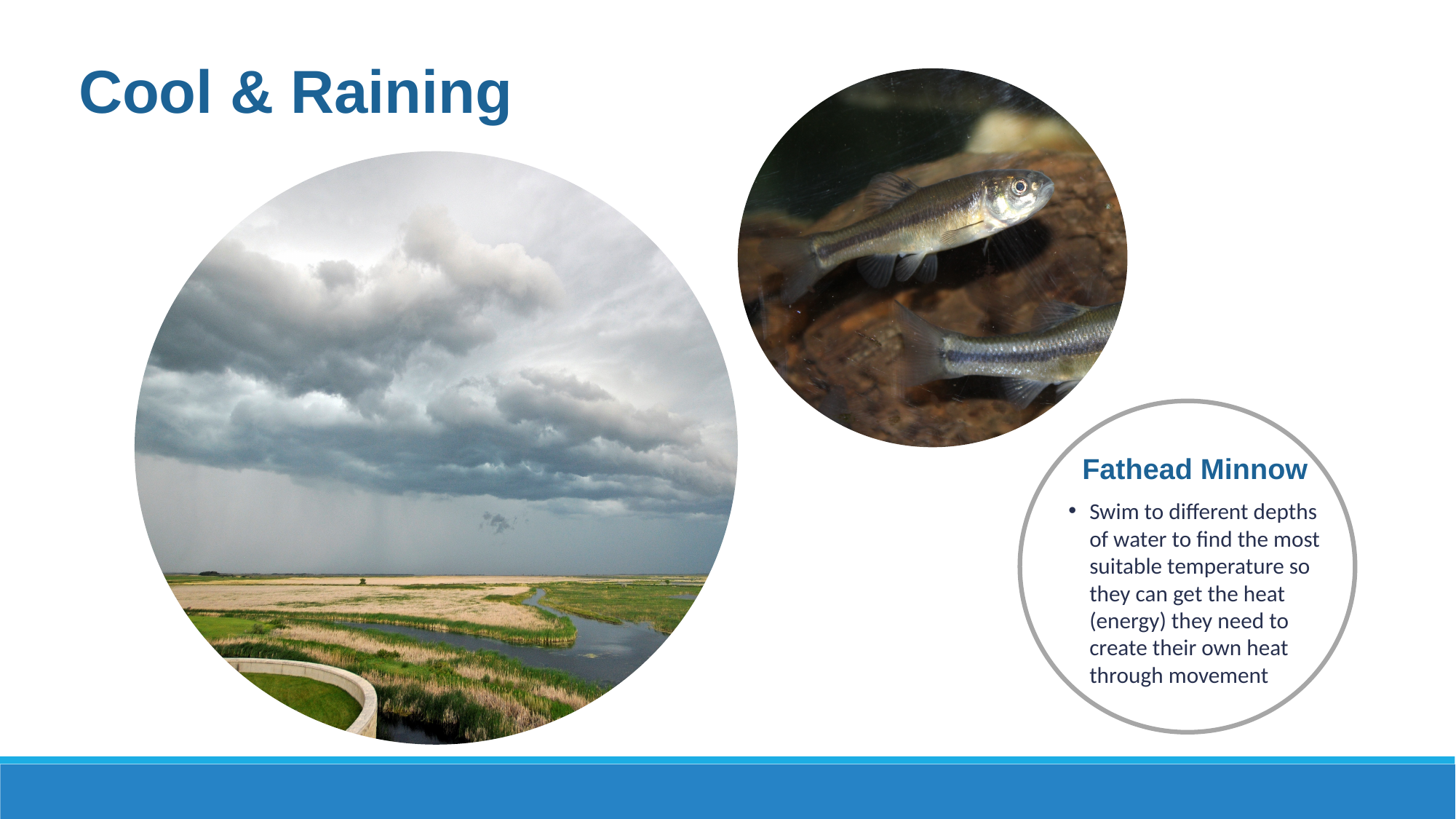

Cool & Raining

Fathead Minnow
Swim to different depths of water to find the most suitable temperature so they can get the heat (energy) they need to create their own heat through movement